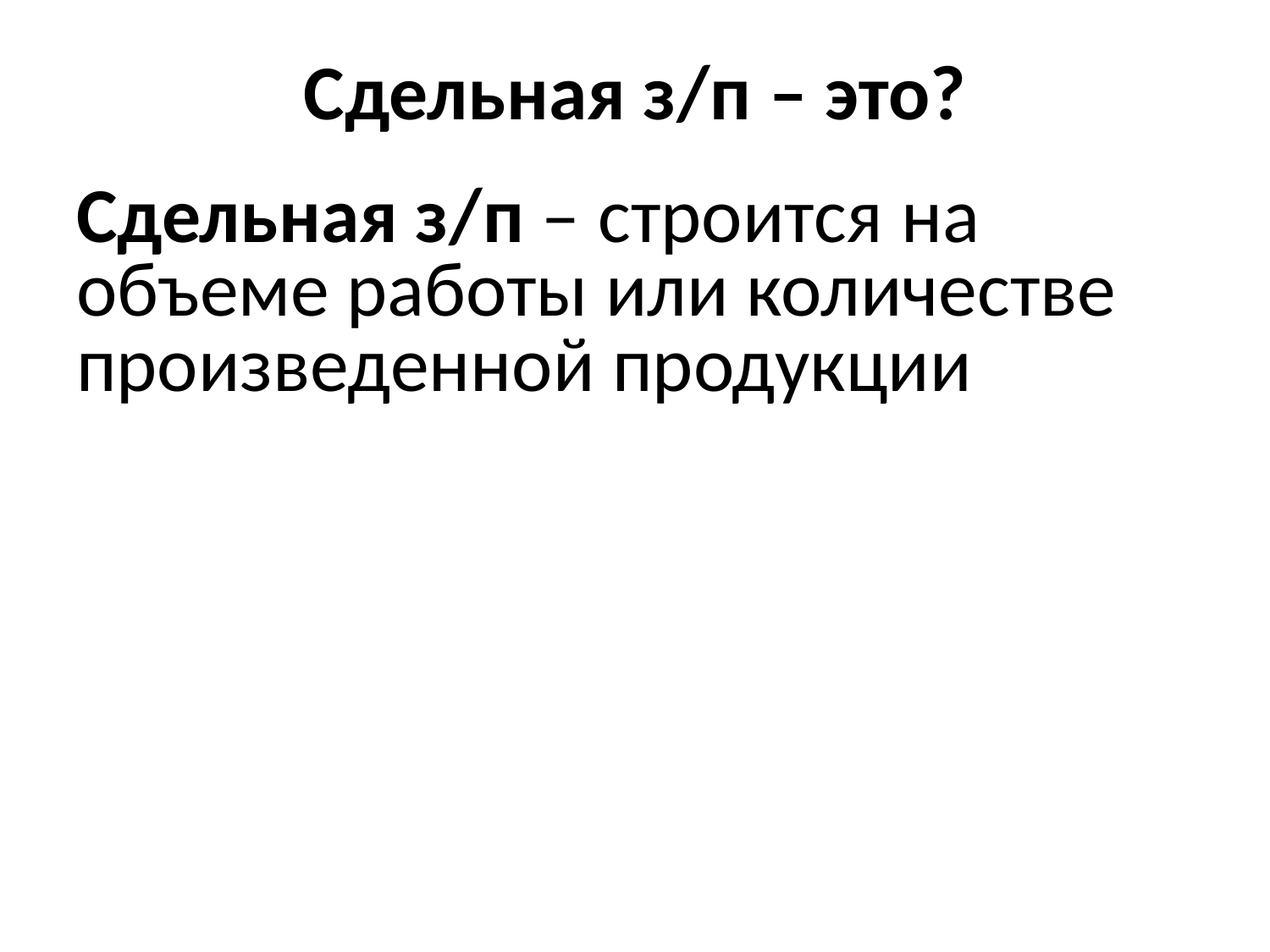

# Сдельная з/п – это?
Сдельная з/п – строится на объеме работы или количестве произведенной продукции